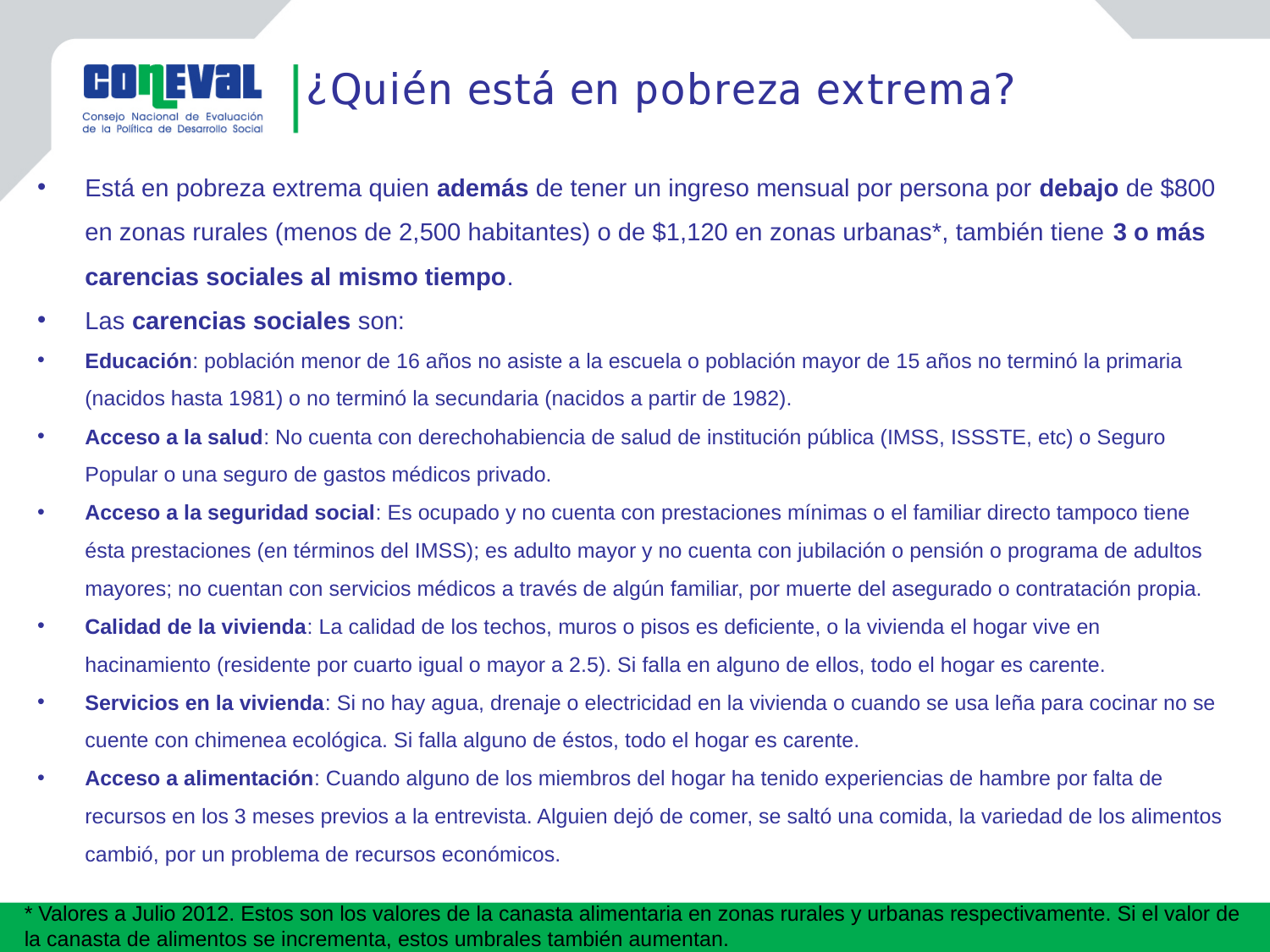

¿Quién está en pobreza extrema?
Está en pobreza extrema quien además de tener un ingreso mensual por persona por debajo de $800 en zonas rurales (menos de 2,500 habitantes) o de $1,120 en zonas urbanas*, también tiene 3 o más carencias sociales al mismo tiempo.
Las carencias sociales son:
Educación: población menor de 16 años no asiste a la escuela o población mayor de 15 años no terminó la primaria (nacidos hasta 1981) o no terminó la secundaria (nacidos a partir de 1982).
Acceso a la salud: No cuenta con derechohabiencia de salud de institución pública (IMSS, ISSSTE, etc) o Seguro Popular o una seguro de gastos médicos privado.
Acceso a la seguridad social: Es ocupado y no cuenta con prestaciones mínimas o el familiar directo tampoco tiene ésta prestaciones (en términos del IMSS); es adulto mayor y no cuenta con jubilación o pensión o programa de adultos mayores; no cuentan con servicios médicos a través de algún familiar, por muerte del asegurado o contratación propia.
Calidad de la vivienda: La calidad de los techos, muros o pisos es deficiente, o la vivienda el hogar vive en hacinamiento (residente por cuarto igual o mayor a 2.5). Si falla en alguno de ellos, todo el hogar es carente.
Servicios en la vivienda: Si no hay agua, drenaje o electricidad en la vivienda o cuando se usa leña para cocinar no se cuente con chimenea ecológica. Si falla alguno de éstos, todo el hogar es carente.
Acceso a alimentación: Cuando alguno de los miembros del hogar ha tenido experiencias de hambre por falta de recursos en los 3 meses previos a la entrevista. Alguien dejó de comer, se saltó una comida, la variedad de los alimentos cambió, por un problema de recursos económicos.
* Valores a Julio 2012. Estos son los valores de la canasta alimentaria en zonas rurales y urbanas respectivamente. Si el valor de la canasta de alimentos se incrementa, estos umbrales también aumentan.